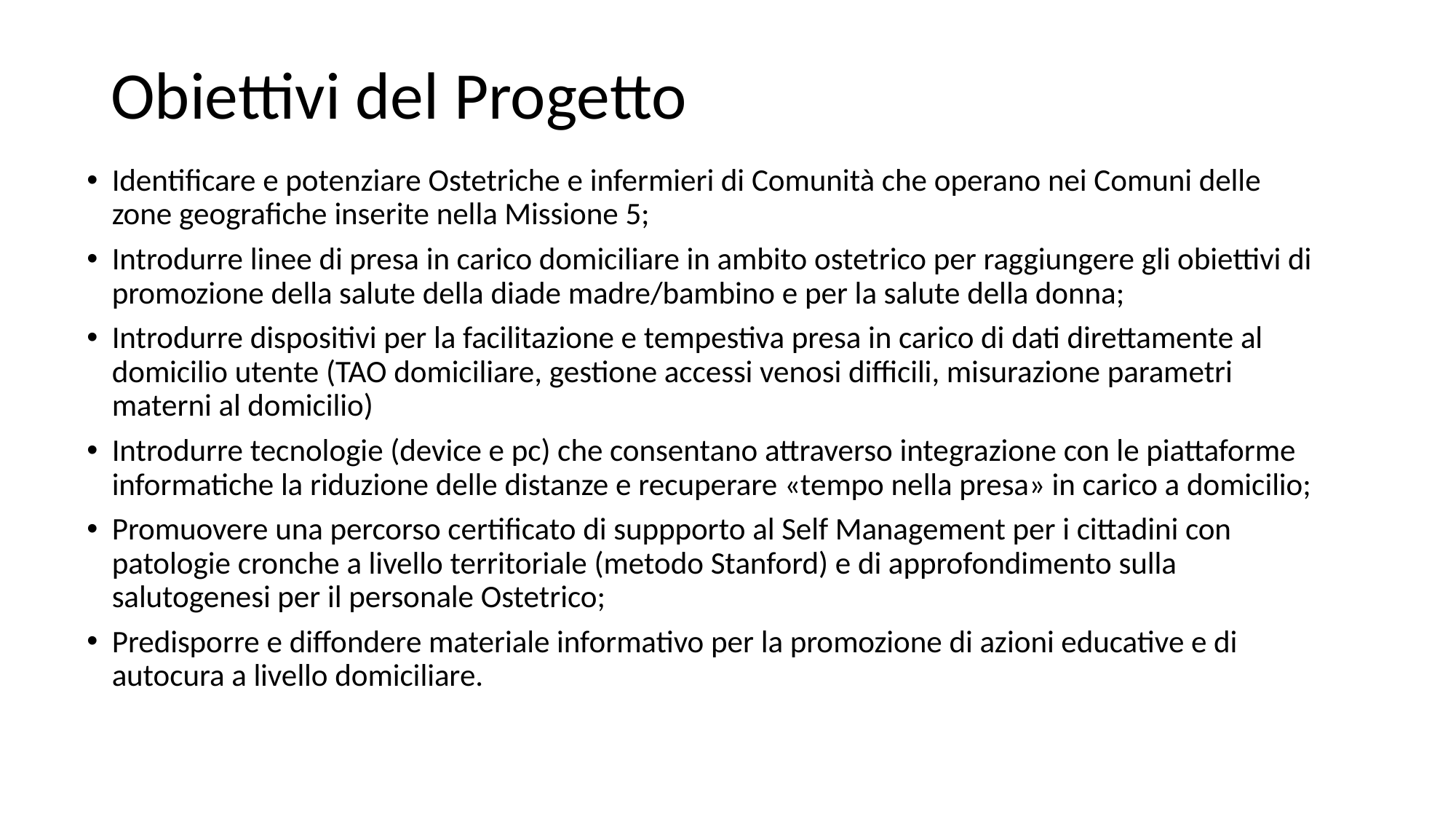

Obiettivi del Progetto
Identificare e potenziare Ostetriche e infermieri di Comunità che operano nei Comuni delle zone geografiche inserite nella Missione 5;
Introdurre linee di presa in carico domiciliare in ambito ostetrico per raggiungere gli obiettivi di promozione della salute della diade madre/bambino e per la salute della donna;
Introdurre dispositivi per la facilitazione e tempestiva presa in carico di dati direttamente al domicilio utente (TAO domiciliare, gestione accessi venosi difficili, misurazione parametri materni al domicilio)
Introdurre tecnologie (device e pc) che consentano attraverso integrazione con le piattaforme informatiche la riduzione delle distanze e recuperare «tempo nella presa» in carico a domicilio;
Promuovere una percorso certificato di suppporto al Self Management per i cittadini con patologie cronche a livello territoriale (metodo Stanford) e di approfondimento sulla salutogenesi per il personale Ostetrico;
Predisporre e diffondere materiale informativo per la promozione di azioni educative e di autocura a livello domiciliare.